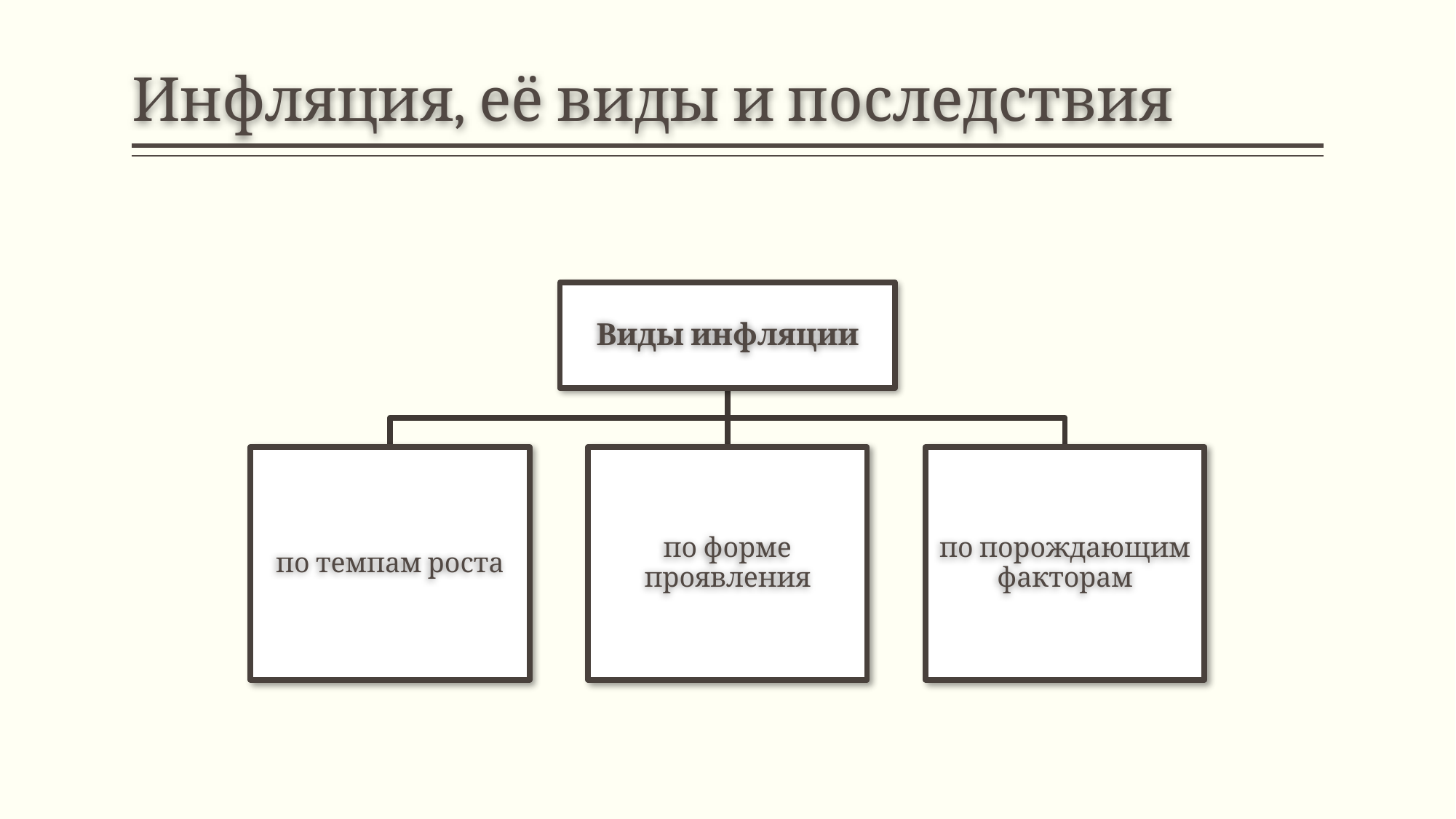

# Инфляция, её виды и последствия

Виды инфляции

по темпам роста

по форме проявления

по порождающим факторам